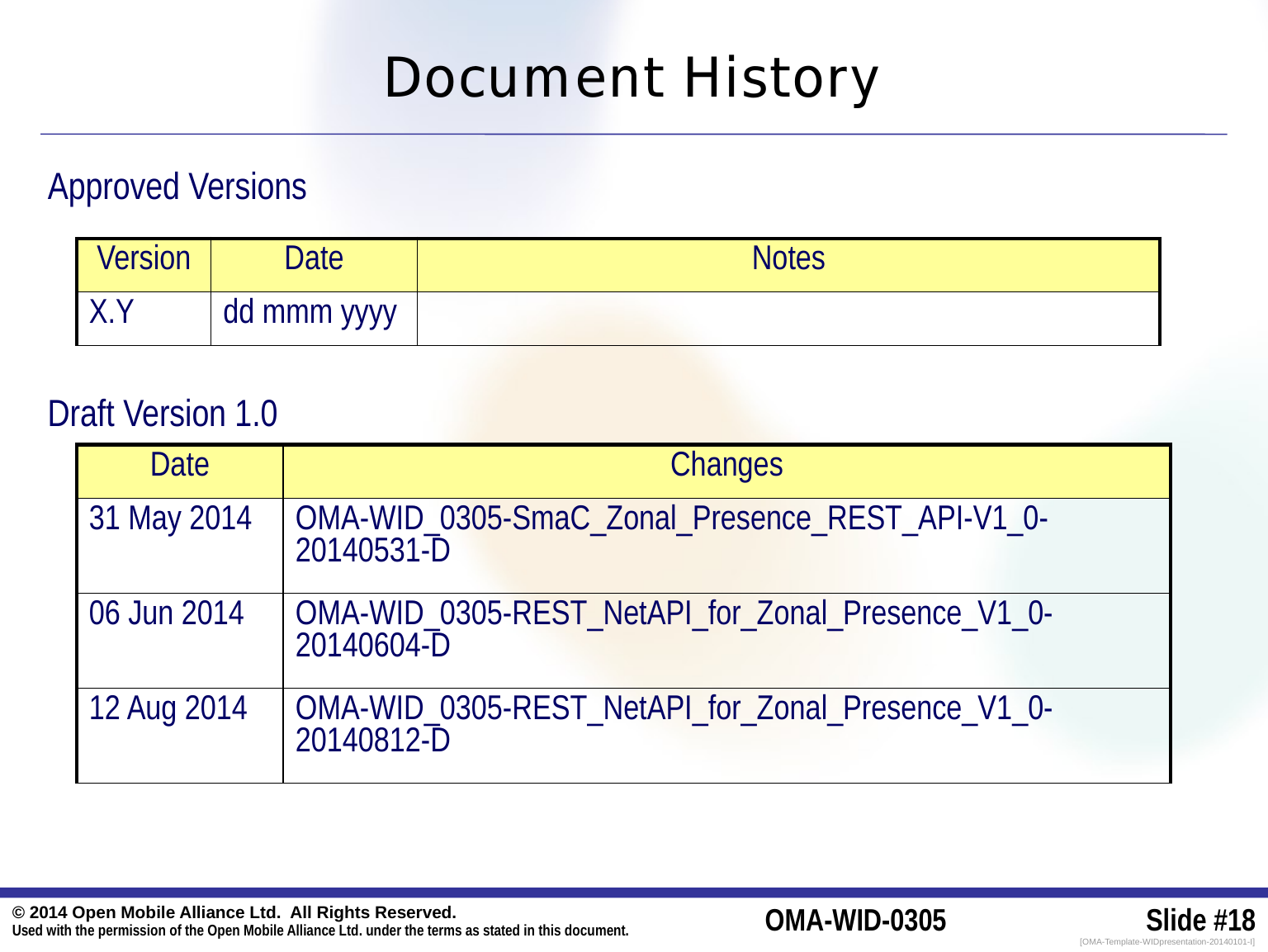

Document History
Approved Versions

| Version | Date | Notes |
| --- | --- | --- |
| X.Y | dd mmm yyyy |  |
Draft Version 1.0
| Date | Changes |
| --- | --- |
| 31 May 2014 | OMA-WID\_0305-SmaC\_Zonal\_Presence\_REST\_API-V1\_0-20140531-D |
| 06 Jun 2014 | OMA-WID\_0305-REST\_NetAPI\_for\_Zonal\_Presence\_V1\_0-20140604-D |
| 12 Aug 2014 | OMA-WID\_0305-REST\_NetAPI\_for\_Zonal\_Presence\_V1\_0-20140812-D |